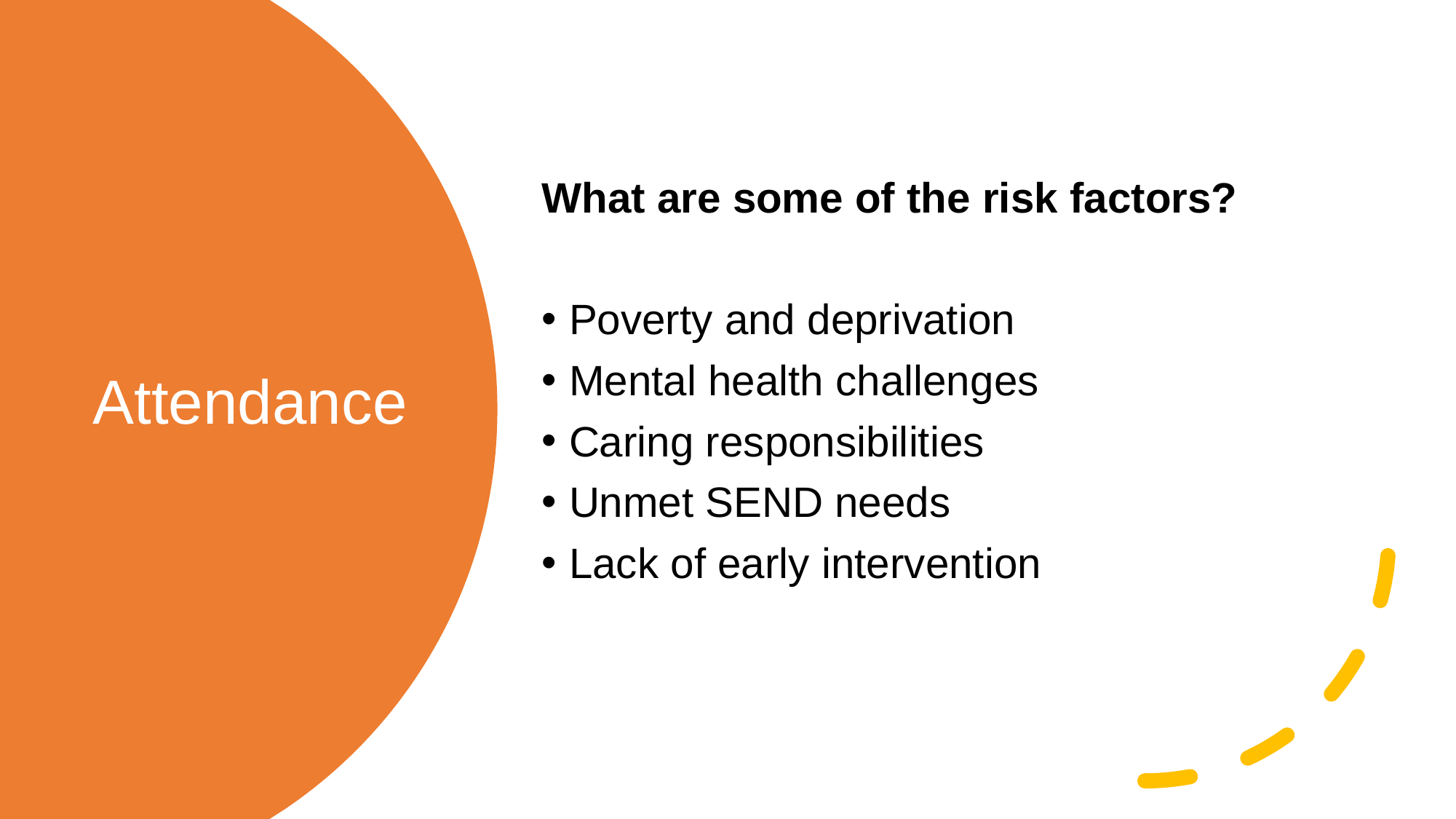

What are some of the risk factors?

Poverty and deprivation
Mental health challenges
Caring responsibilities
Unmet SEND needs
Lack of early intervention

# Attendance